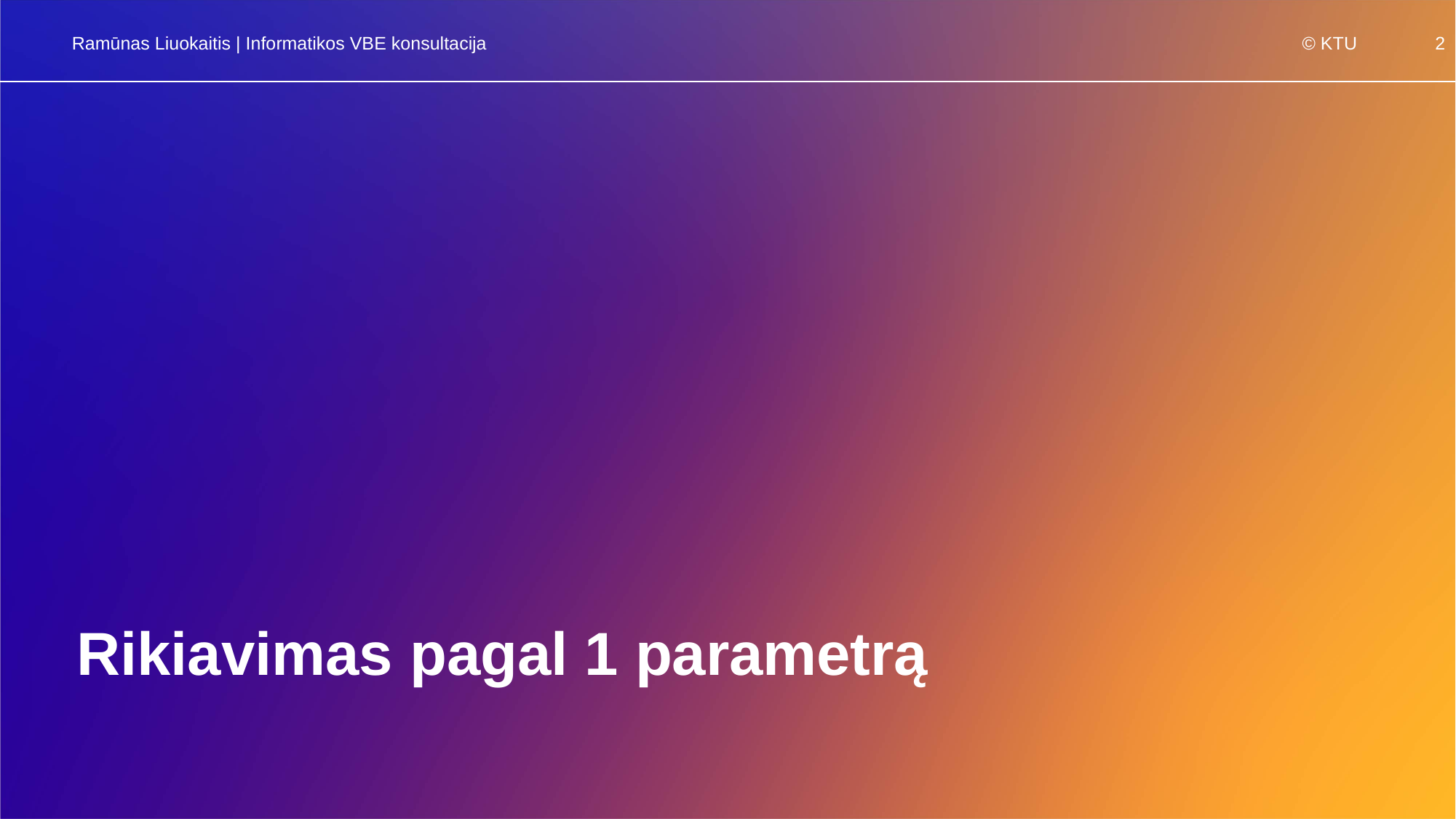

Ramūnas Liuokaitis | Informatikos VBE konsultacija
# Rikiavimas pagal 1 parametrą